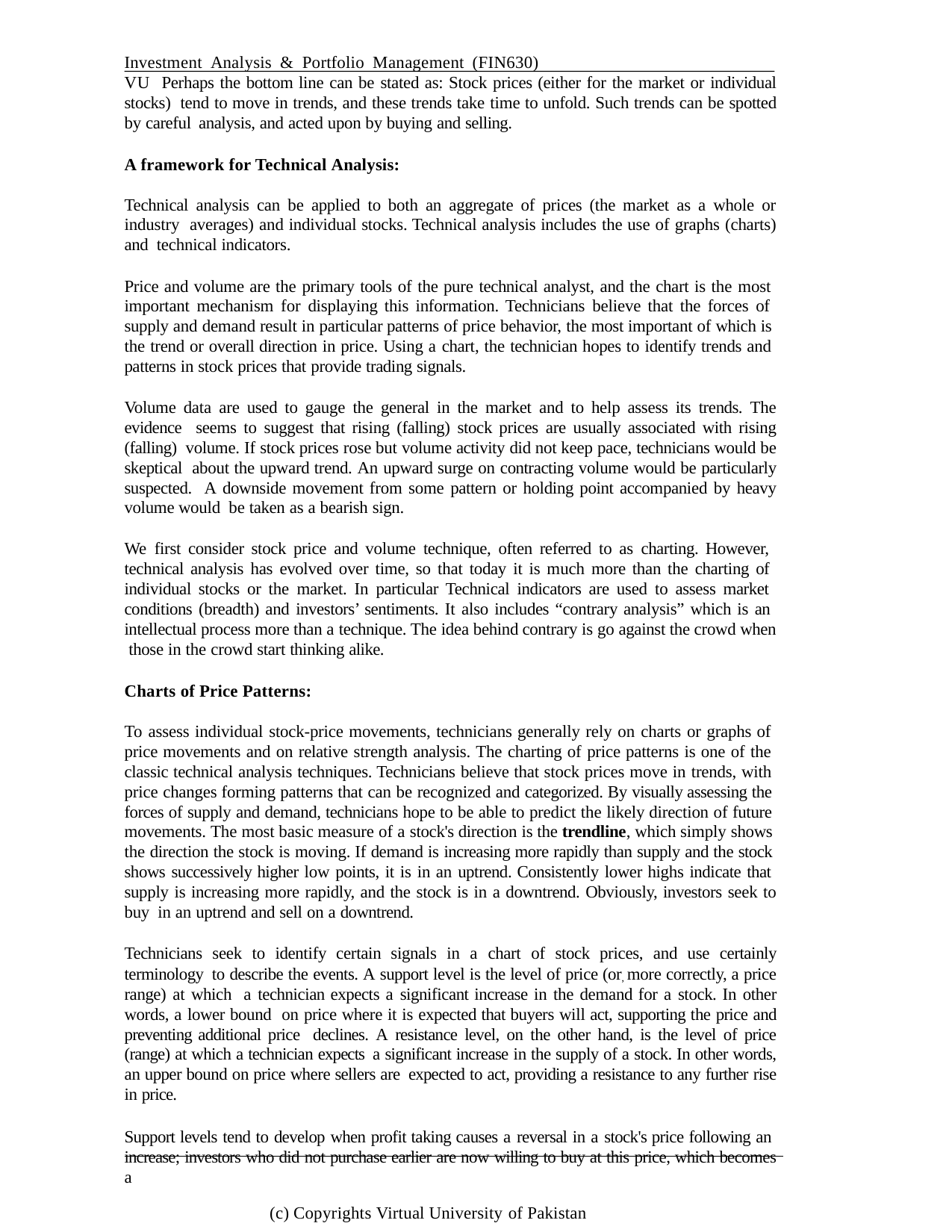

Investment Analysis & Portfolio Management (FIN630)	VU  Perhaps the bottom line can be stated as: Stock prices (either for the market or individual stocks)  tend to move in trends, and these trends take time to unfold. Such trends can be spotted by careful  analysis, and acted upon by buying and selling.

A framework for Technical Analysis:

Technical analysis can be applied to both an aggregate of prices (the market as a whole or industry  averages) and individual stocks. Technical analysis includes the use of graphs (charts) and  technical indicators.

Price and volume are the primary tools of the pure technical analyst, and the chart is the most  important mechanism for displaying this information. Technicians believe that the forces of  supply and demand result in particular patterns of price behavior, the most important of which is  the trend or overall direction in price. Using a chart, the technician hopes to identify trends and  patterns in stock prices that provide trading signals.

Volume data are used to gauge the general in the market and to help assess its trends. The evidence  seems to suggest that rising (falling) stock prices are usually associated with rising (falling)  volume. If stock prices rose but volume activity did not keep pace, technicians would be skeptical  about the upward trend. An upward surge on contracting volume would be particularly suspected.  A downside movement from some pattern or holding point accompanied by heavy volume would  be taken as a bearish sign.

We first consider stock price and volume technique, often referred to as charting. However,  technical analysis has evolved over time, so that today it is much more than the charting of  individual stocks or the market. In particular Technical indicators are used to assess market  conditions (breadth) and investors’ sentiments. It also includes “contrary analysis” which is an  intellectual process more than a technique. The idea behind contrary is go against the crowd when  those in the crowd start thinking alike.

Charts of Price Patterns:

To assess individual stock-price movements, technicians generally rely on charts or graphs of  price movements and on relative strength analysis. The charting of price patterns is one of the  classic technical analysis techniques. Technicians believe that stock prices move in trends, with  price changes forming patterns that can be recognized and categorized. By visually assessing the  forces of supply and demand, technicians hope to be able to predict the likely direction of future  movements. The most basic measure of a stock's direction is the trendline, which simply shows  the direction the stock is moving. If demand is increasing more rapidly than supply and the stock  shows successively higher low points, it is in an uptrend. Consistently lower highs indicate that  supply is increasing more rapidly, and the stock is in a downtrend. Obviously, investors seek to buy  in an uptrend and sell on a downtrend.

Technicians seek to identify certain signals in a chart of stock prices, and use certainly terminology  to describe the events. A support level is the level of price (or, more correctly, a price range) at which  a technician expects a significant increase in the demand for a stock. In other words, a lower bound  on price where it is expected that buyers will act, supporting the price and preventing additional price  declines. A resistance level, on the other hand, is the level of price (range) at which a technician expects  a significant increase in the supply of a stock. In other words, an upper bound on price where sellers are  expected to act, providing a resistance to any further rise in price.

Support levels tend to develop when profit taking causes a reversal in a stock's price following an  increase; investors who did not purchase earlier are now willing to buy at this price, which becomes a
(c) Copyrights Virtual University of Pakistan	60